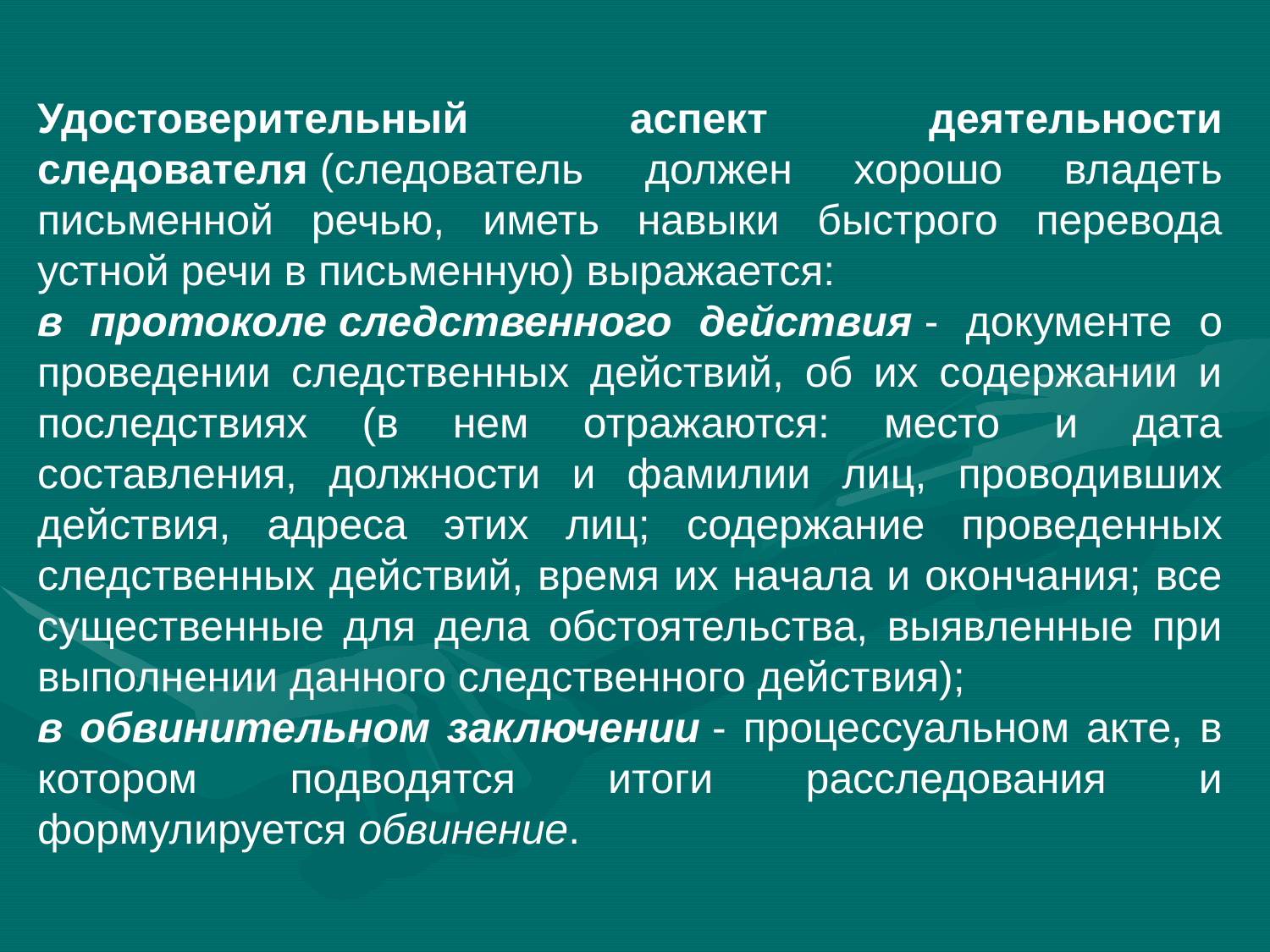

Удостоверительный аспект деятельности следователя (следователь должен хорошо владеть письменной речью, иметь навыки быстрого перевода устной речи в письменную) выражается:
в протоколе следственного действия - документе о проведении следственных действий, об их содержании и последствиях (в нем отражаются: место и дата составления, должности и фамилии лиц, проводивших действия, адреса этих лиц; содержание проведенных следственных действий, время их начала и окончания; все существенные для дела обстоятельства, выявленные при выполнении данного следственного действия);
в обвинительном заключении - процессуальном акте, в котором подводятся итоги расследования и формулируется обвинение.